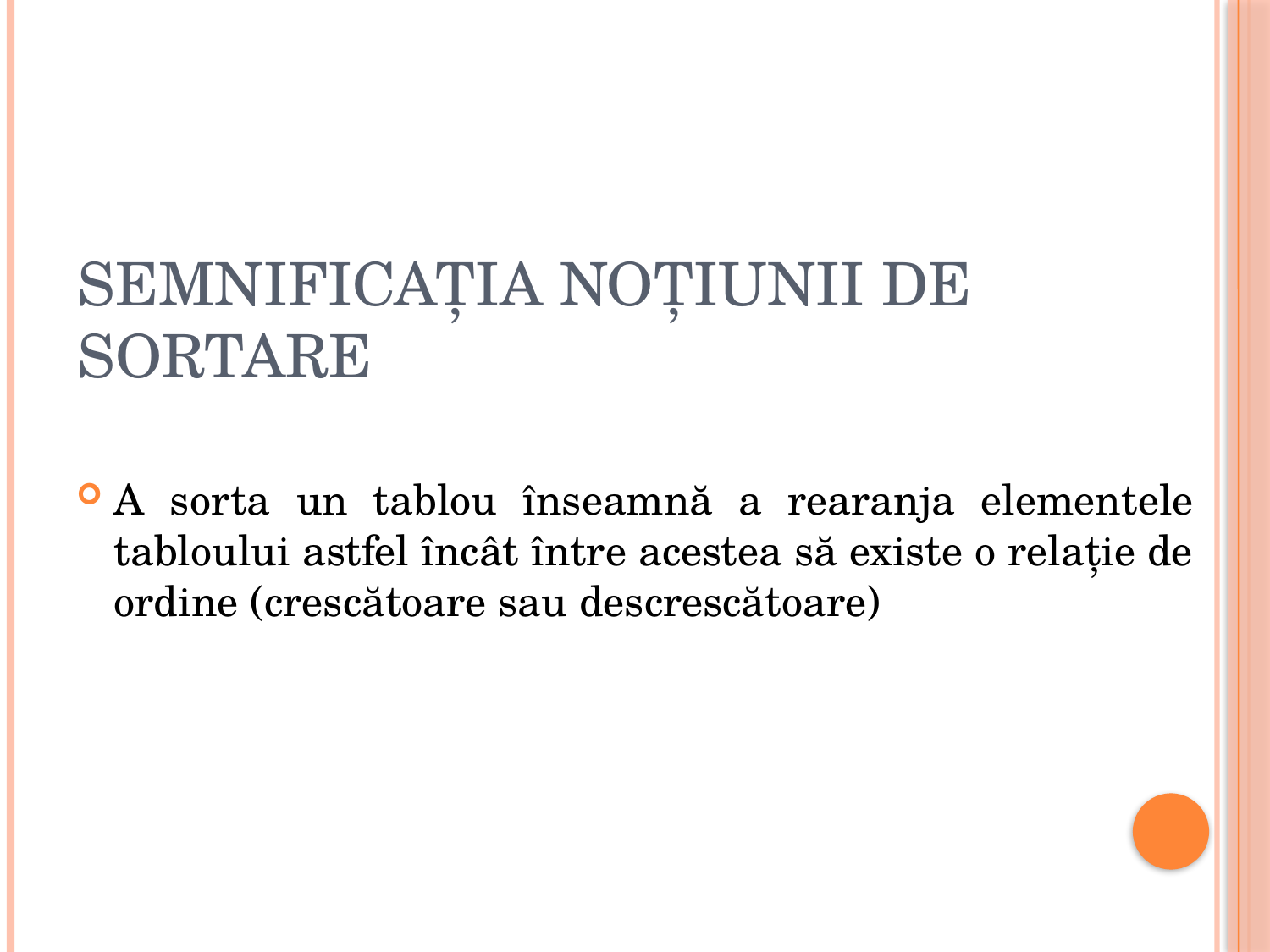

# SEMNIFICAŢIA NOŢIUNII DE SORTARE
A sorta un tablou înseamnă a rearanja elementele tabloului astfel încât între acestea să existe o relaţie de ordine (crescătoare sau descrescătoare)